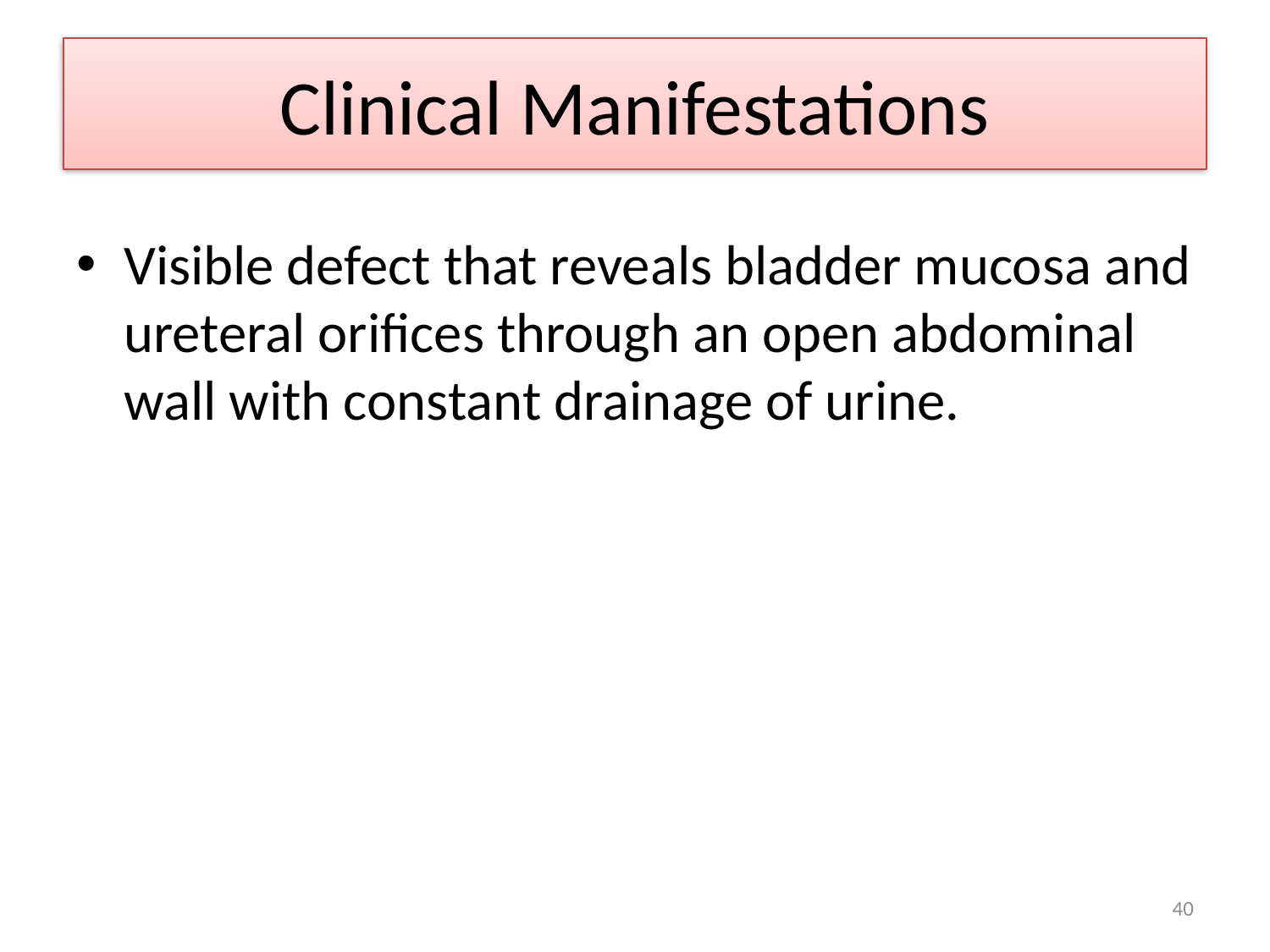

# Clinical Manifestations
Visible defect that reveals bladder mucosa and ureteral orifices through an open abdominal wall with constant drainage of urine.
40